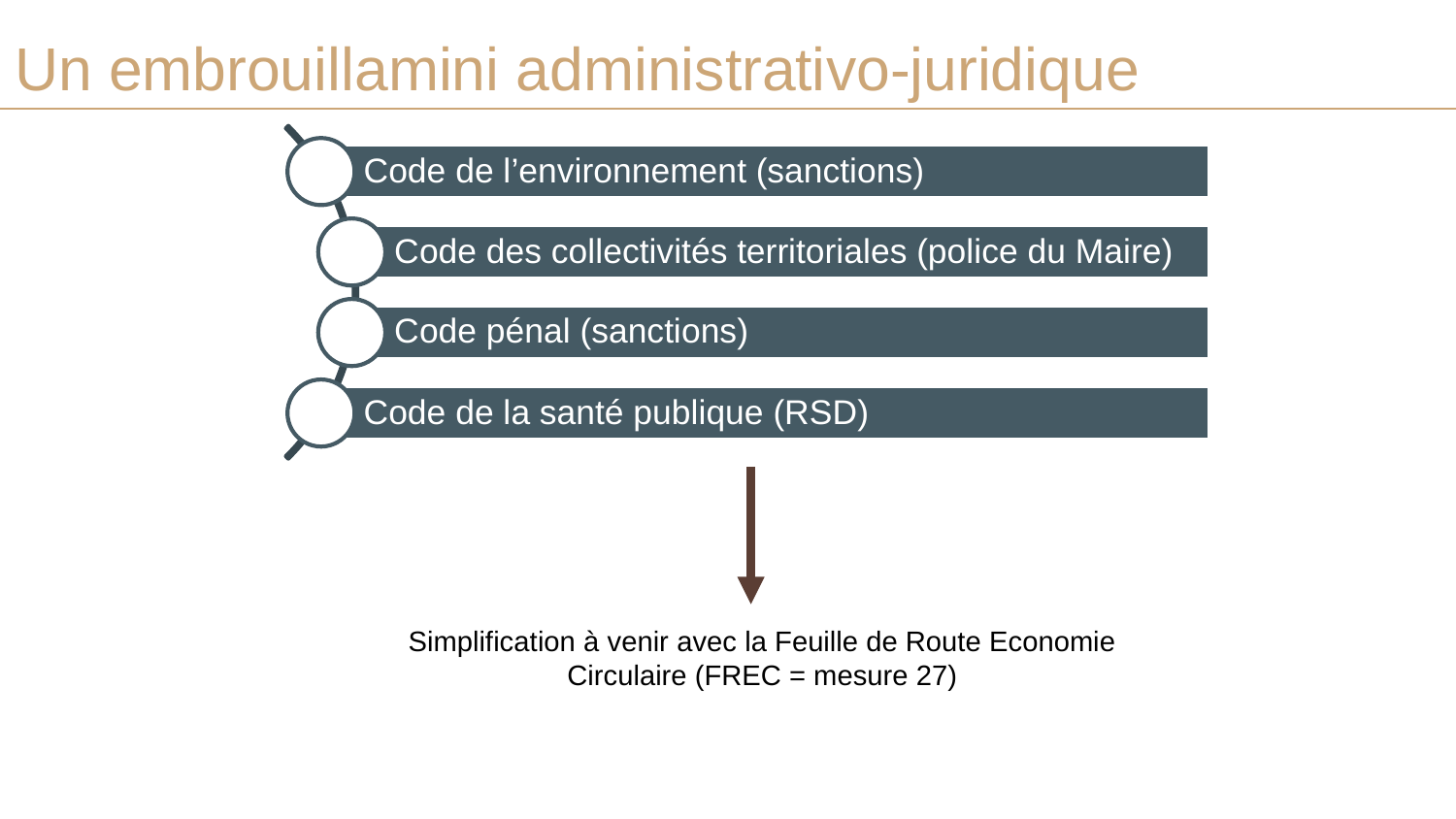

Un embrouillamini administrativo-juridique
Code de l’environnement (sanctions)
Code des collectivités territoriales (police du Maire)
Code pénal (sanctions)
Code de la santé publique (RSD)
Simplification à venir avec la Feuille de Route Economie Circulaire (FREC = mesure 27)